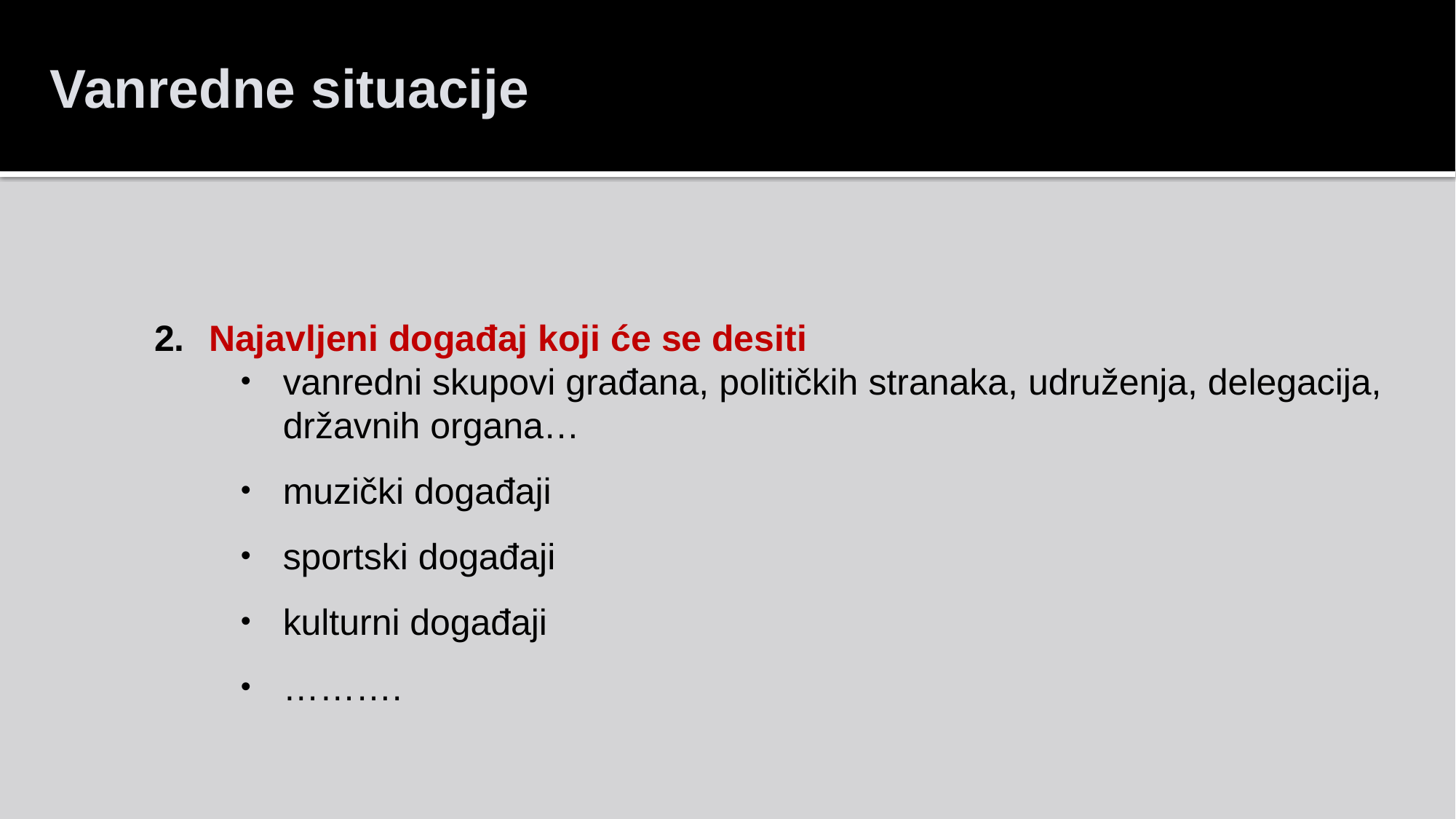

Vanredne situacije

Najavljeni događaj koji će se desiti
vanredni skupovi građana, političkih stranaka, udruženja, delegacija, državnih organa…
muzički događaji
sportski događaji
kulturni događaji
……….